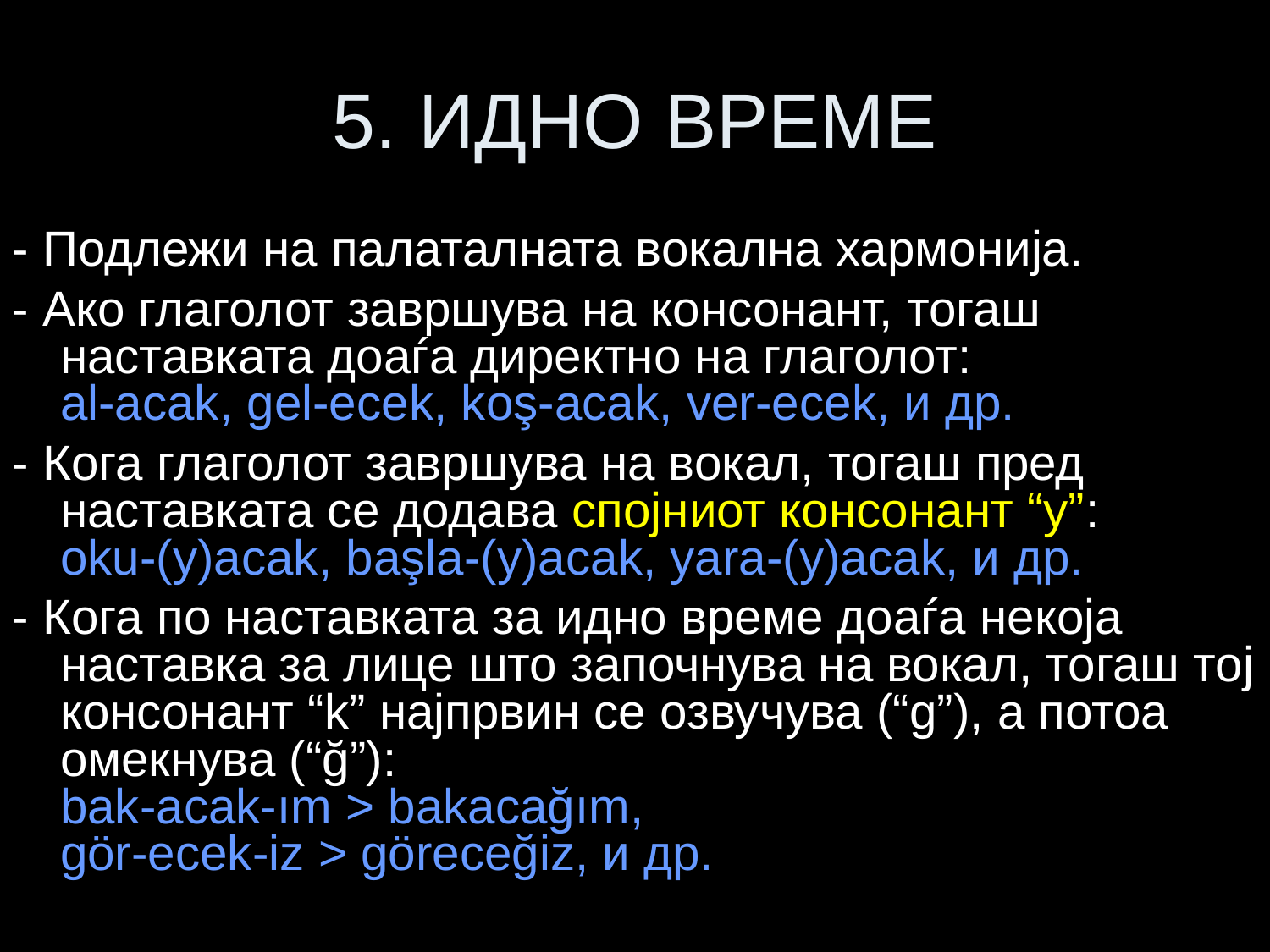

# 5. ИДНО ВРЕМЕ
- Подлежи на палаталната вокална хармонија.
- Ако глаголот завршува на консонант, тогаш наставката доаѓа директно на глаголот:
al-acak, gel-ecek, koş-acak, ver-ecek, и др.
- Кога глаголот завршува на вокал, тогаш пред наставката се додава спојниот консонант “y”:
oku-(y)acak, başla-(y)acak, yara-(y)acak, и др.
- Кога по наставката за идно време доаѓа некоја наставка за лице што започнува на вокал, тогаш тој консонант “k” најпрвин се озвучува (“g”), а потоа омекнува (“ğ”):
bak-acak-ım > bakacağım,
gör-ecek-iz > göreceğiz, и др.